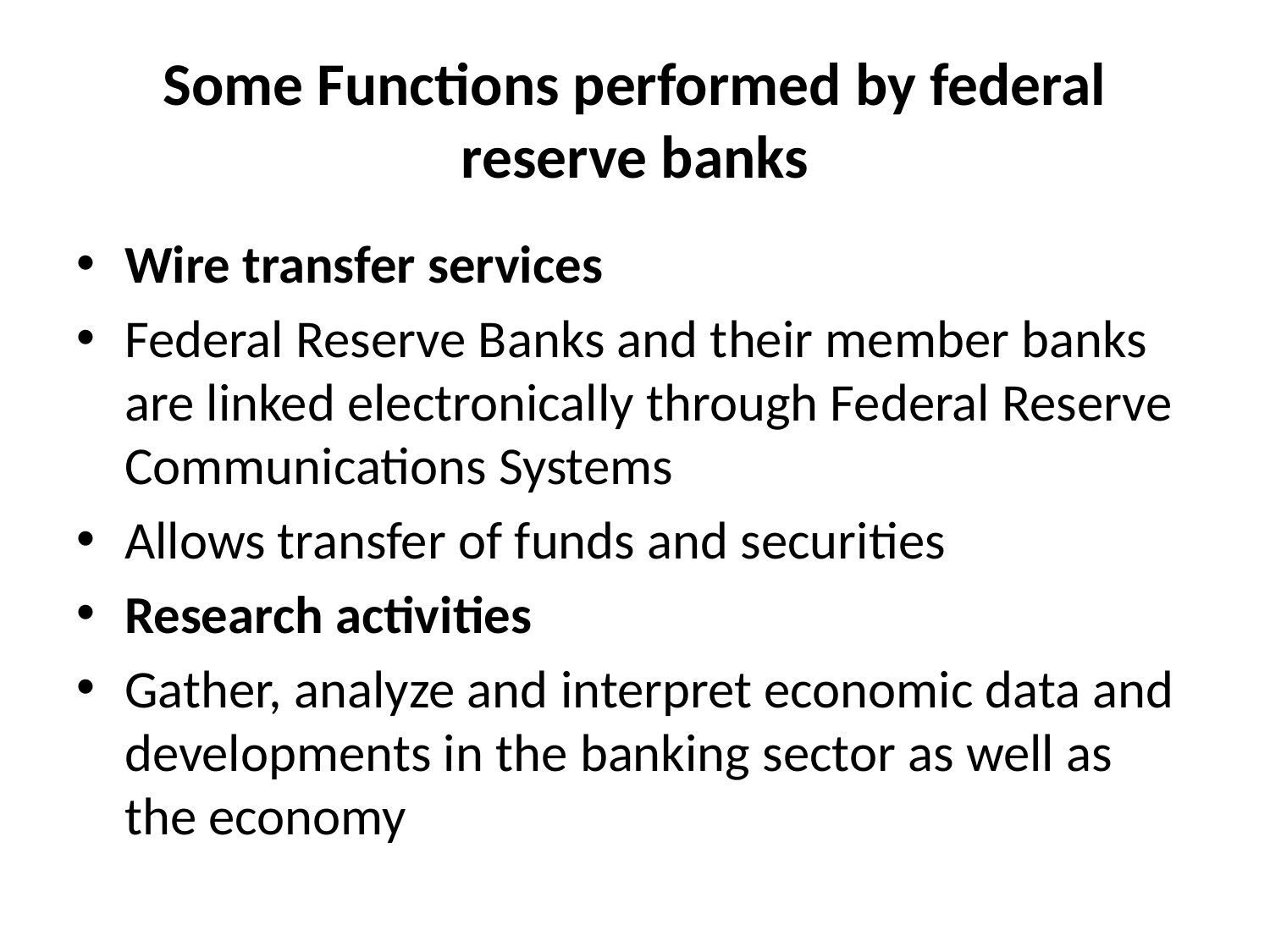

# Some Functions performed by federal reserve banks
Wire transfer services
Federal Reserve Banks and their member banks are linked electronically through Federal Reserve Communications Systems
Allows transfer of funds and securities
Research activities
Gather, analyze and interpret economic data and developments in the banking sector as well as the economy